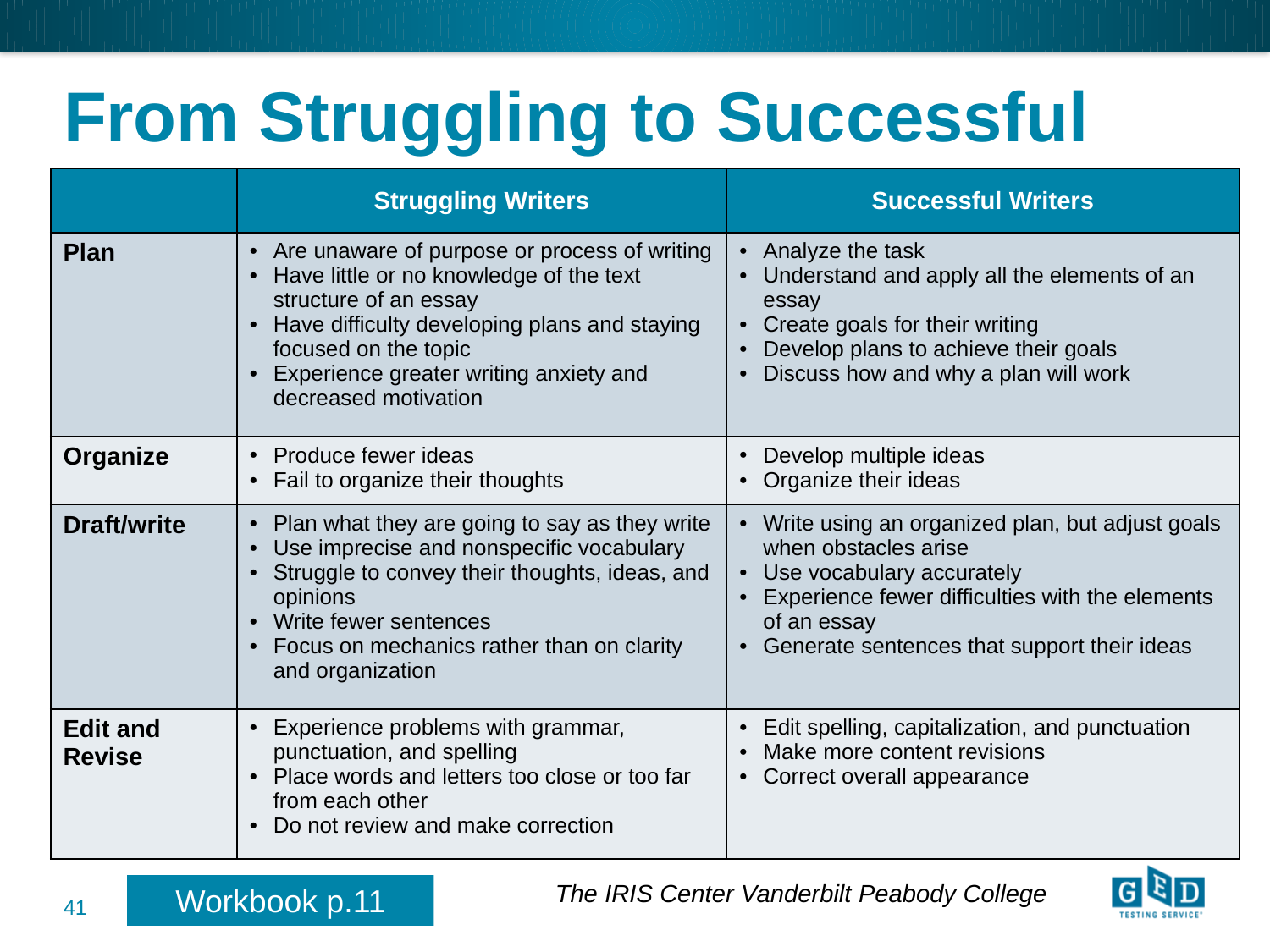

# From Struggling to Successful
|  | Struggling Writers | Successful Writers |
| --- | --- | --- |
| Plan | Are unaware of purpose or process of writing Have little or no knowledge of the text structure of an essay Have difficulty developing plans and staying focused on the topic Experience greater writing anxiety and decreased motivation | Analyze the task Understand and apply all the elements of an essay Create goals for their writing Develop plans to achieve their goals Discuss how and why a plan will work |
| Organize | Produce fewer ideas Fail to organize their thoughts | Develop multiple ideas Organize their ideas |
| Draft/write | Plan what they are going to say as they write Use imprecise and nonspecific vocabulary Struggle to convey their thoughts, ideas, and opinions Write fewer sentences Focus on mechanics rather than on clarity and organization | Write using an organized plan, but adjust goals when obstacles arise Use vocabulary accurately Experience fewer difficulties with the elements of an essay Generate sentences that support their ideas |
| Edit and Revise | Experience problems with grammar, punctuation, and spelling Place words and letters too close or too far from each other Do not review and make correction | Edit spelling, capitalization, and punctuation Make more content revisions Correct overall appearance |
41
Workbook p.11
The IRIS Center Vanderbilt Peabody College